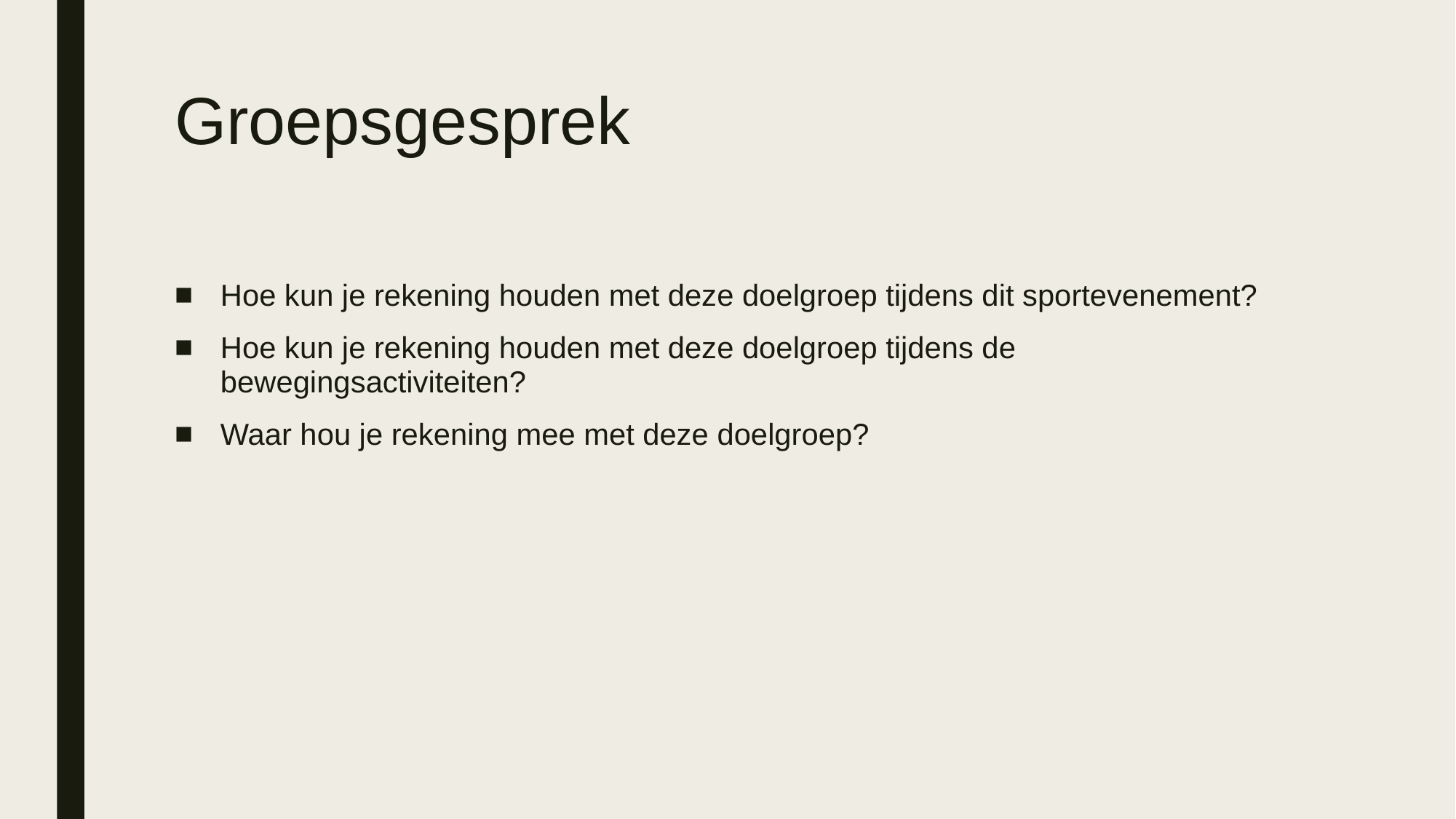

# Groepsgesprek
Hoe kun je rekening houden met deze doelgroep tijdens dit sportevenement?
Hoe kun je rekening houden met deze doelgroep tijdens de bewegingsactiviteiten?
Waar hou je rekening mee met deze doelgroep?